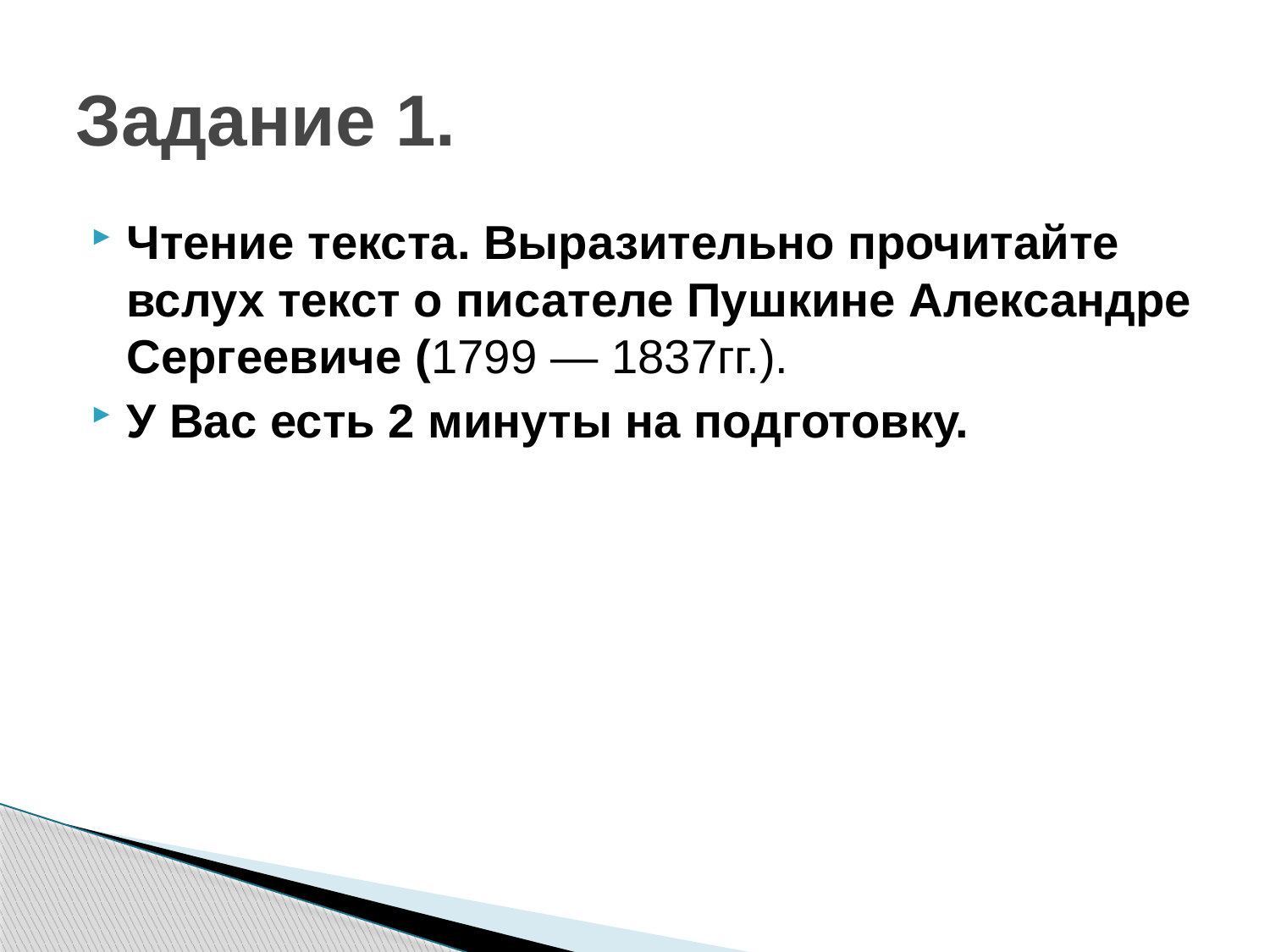

# Задание 1.
Чтение текста. Выразительно прочитайте вслух текст о писателе Пушкине Александре Сергеевиче (1799 — 1837гг.).
У Вас есть 2 минуты на подготовку.